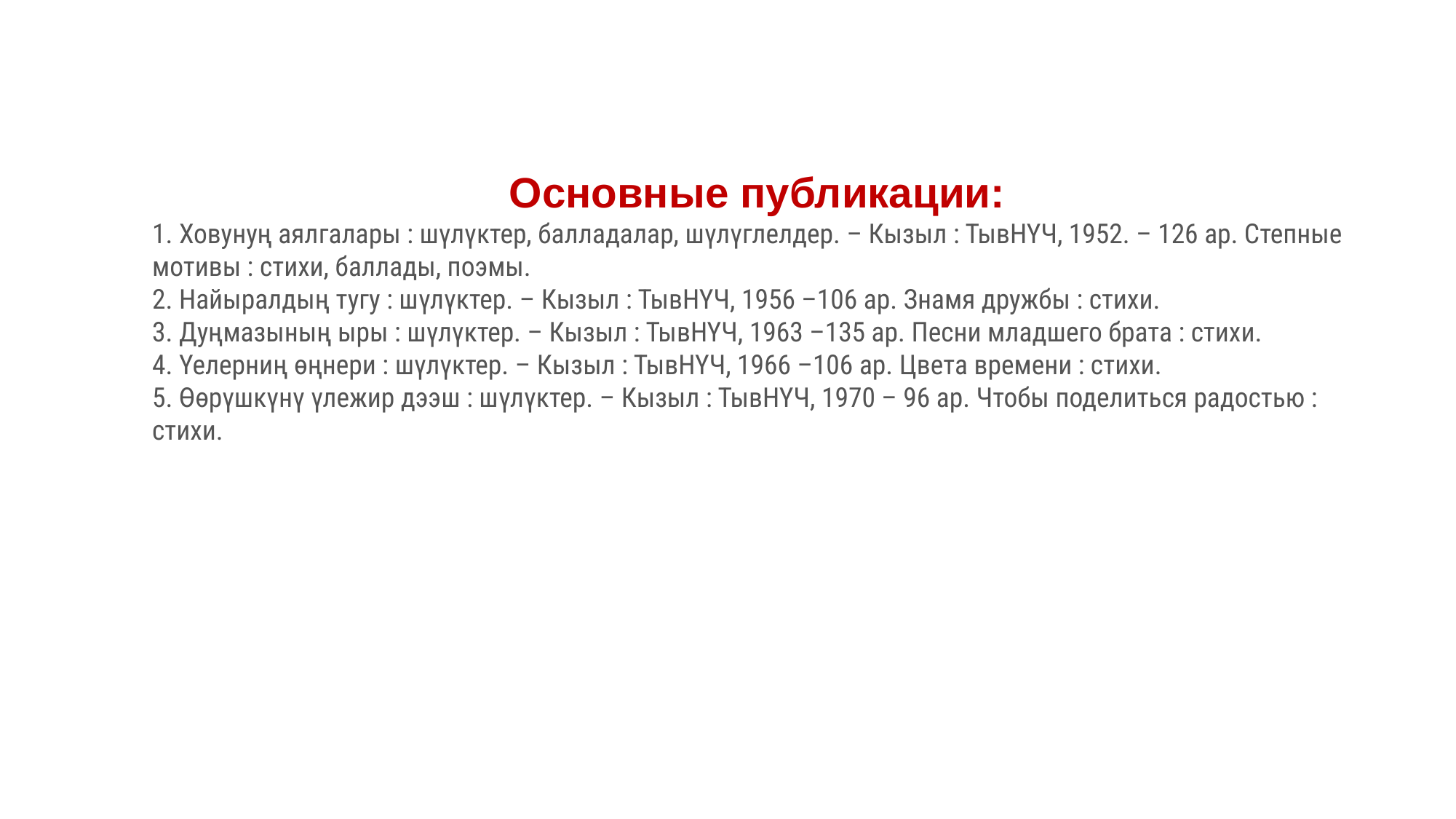

Основные публикации:
1. Ховунуң аялгалары : шүлүктер, балладалар, шүлүглелдер. – Кызыл : ТывНҮЧ, 1952. – 126 ар. Степные мотивы : стихи, баллады, поэмы.
2. Найыралдың тугу : шүлүктер. – Кызыл : ТывНҮЧ, 1956 –106 ар. Знамя дружбы : стихи.
3. Дуңмазының ыры : шүлүктер. – Кызыл : ТывНҮЧ, 1963 –135 ар. Песни младшего брата : стихи.
4. Үелерниң ѳңнери : шүлүктер. – Кызыл : ТывНҮЧ, 1966 –106 ар. Цвета времени : стихи.
5. Ѳѳрүшкүнү үлежир дээш : шүлүктер. – Кызыл : ТывНҮЧ, 1970 – 96 ар. Чтобы поделиться радостью : стихи.